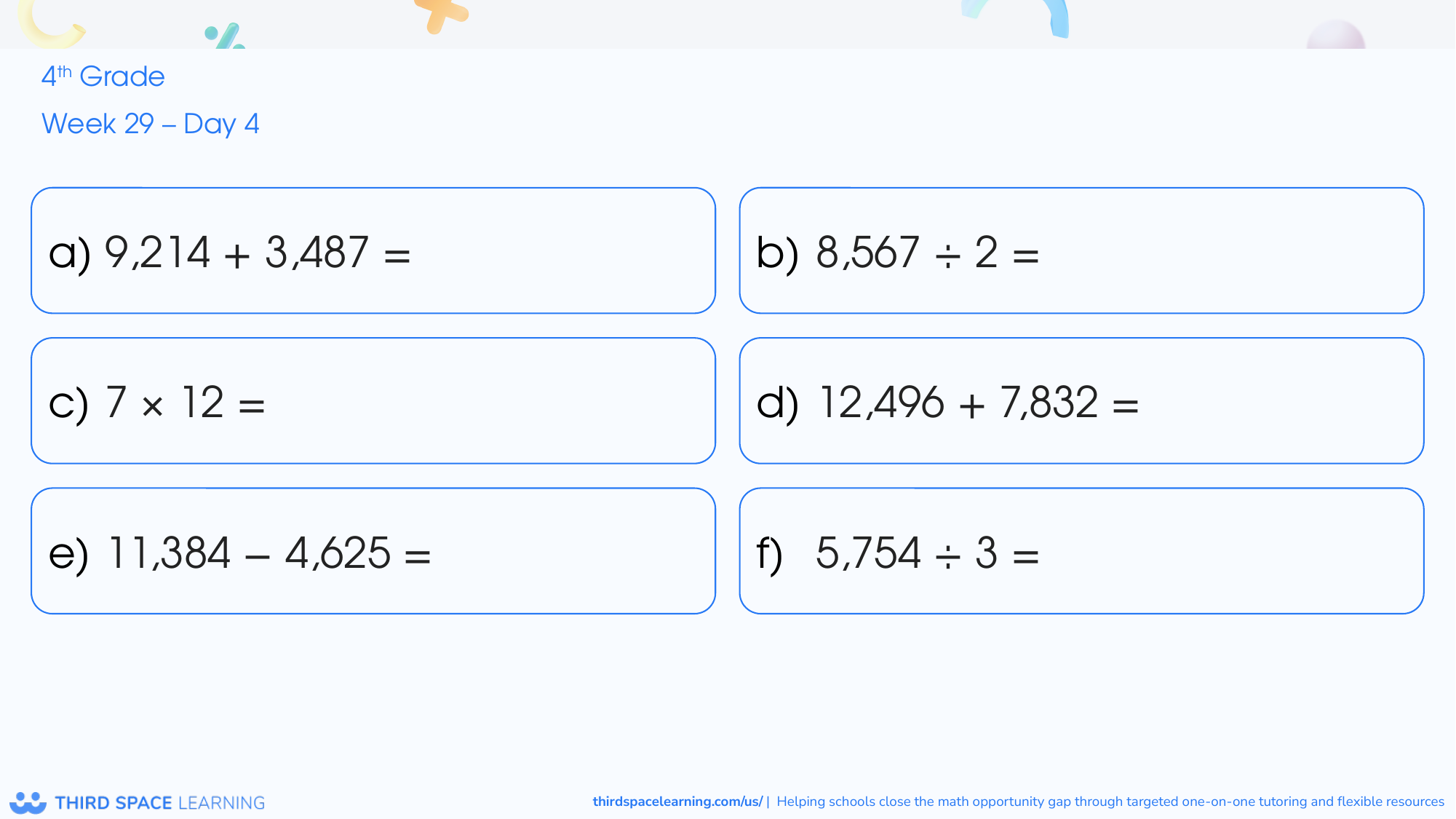

4th Grade
Week 29 – Day 4
9,214 + 3,487 =
8,567 ÷ 2 =
7 × 12 =
12,496 + 7,832 =
11,384 − 4,625 =
5,754 ÷ 3 =